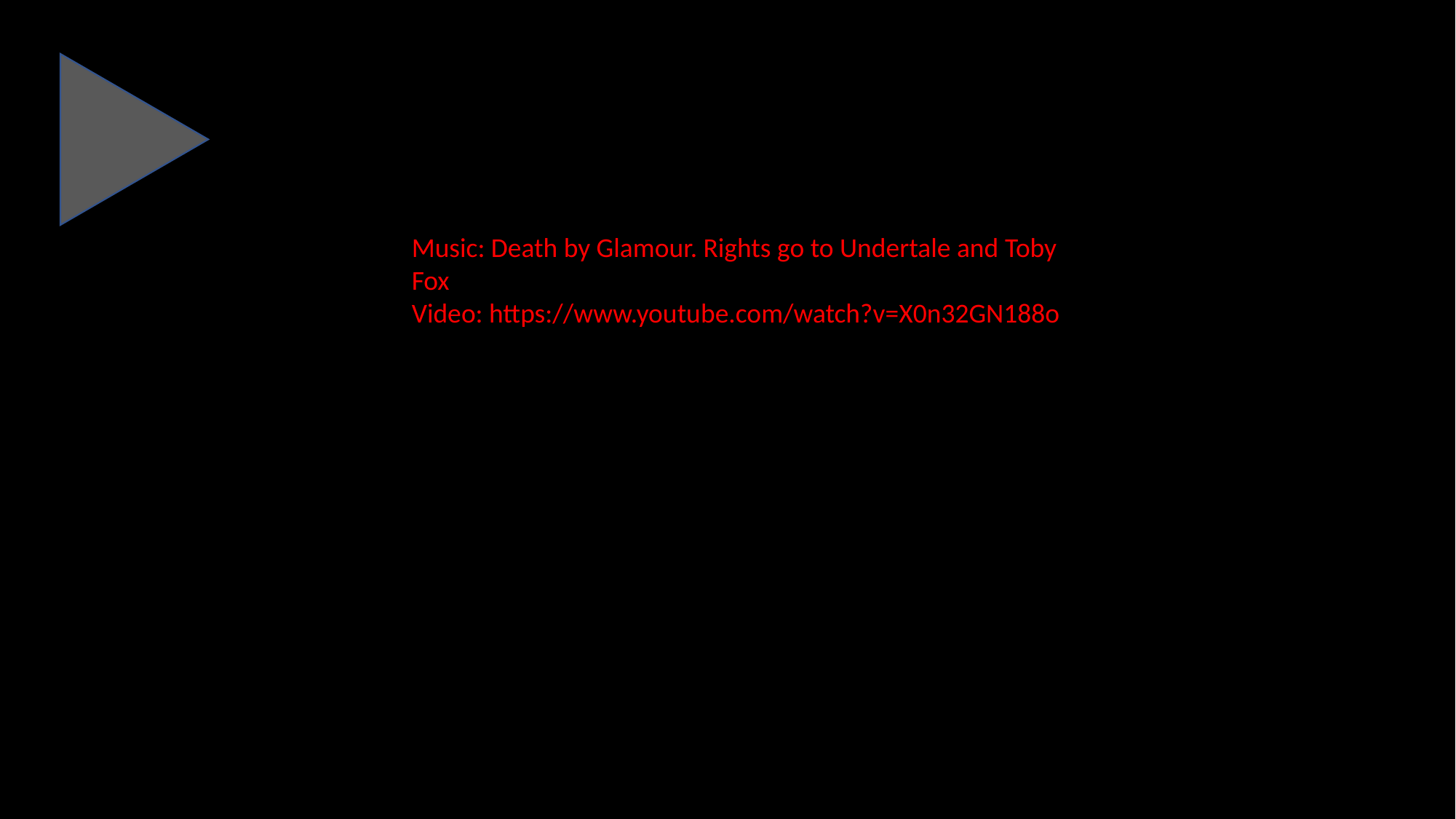

Music: Death by Glamour. Rights go to Undertale and Toby Fox
Video: https://www.youtube.com/watch?v=X0n32GN188o